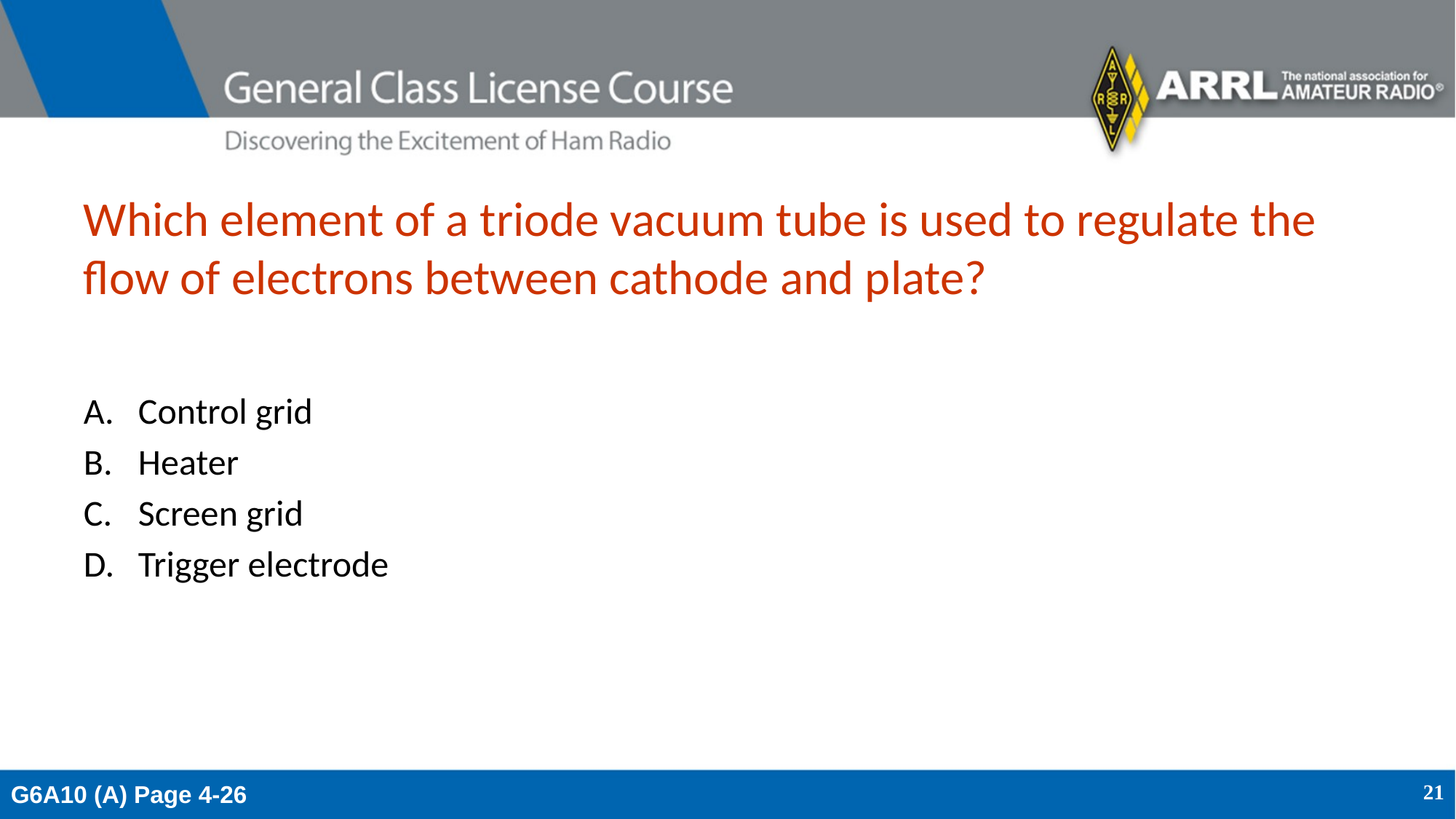

# Which element of a triode vacuum tube is used to regulate the flow of electrons between cathode and plate?
Control grid
Heater
Screen grid
Trigger electrode
G6A10 (A) Page 4-26
21